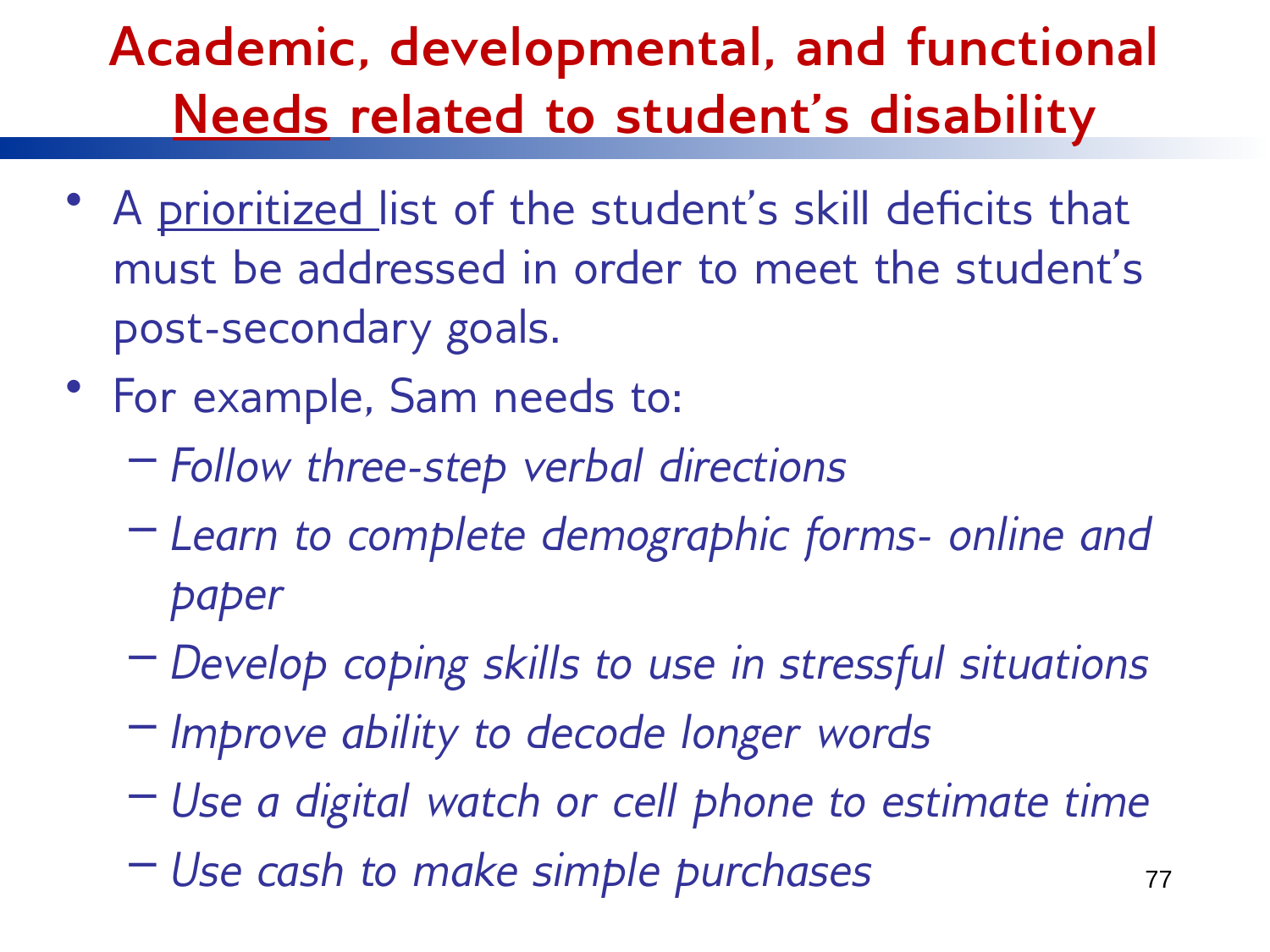

# Academic, developmental, and functional Needs related to student’s disability
A prioritized list of the student’s skill deficits that must be addressed in order to meet the student’s post-secondary goals.
For example, Sam needs to:
Follow three-step verbal directions
Learn to complete demographic forms- online and paper
Develop coping skills to use in stressful situations
Improve ability to decode longer words
Use a digital watch or cell phone to estimate time
Use cash to make simple purchases

77